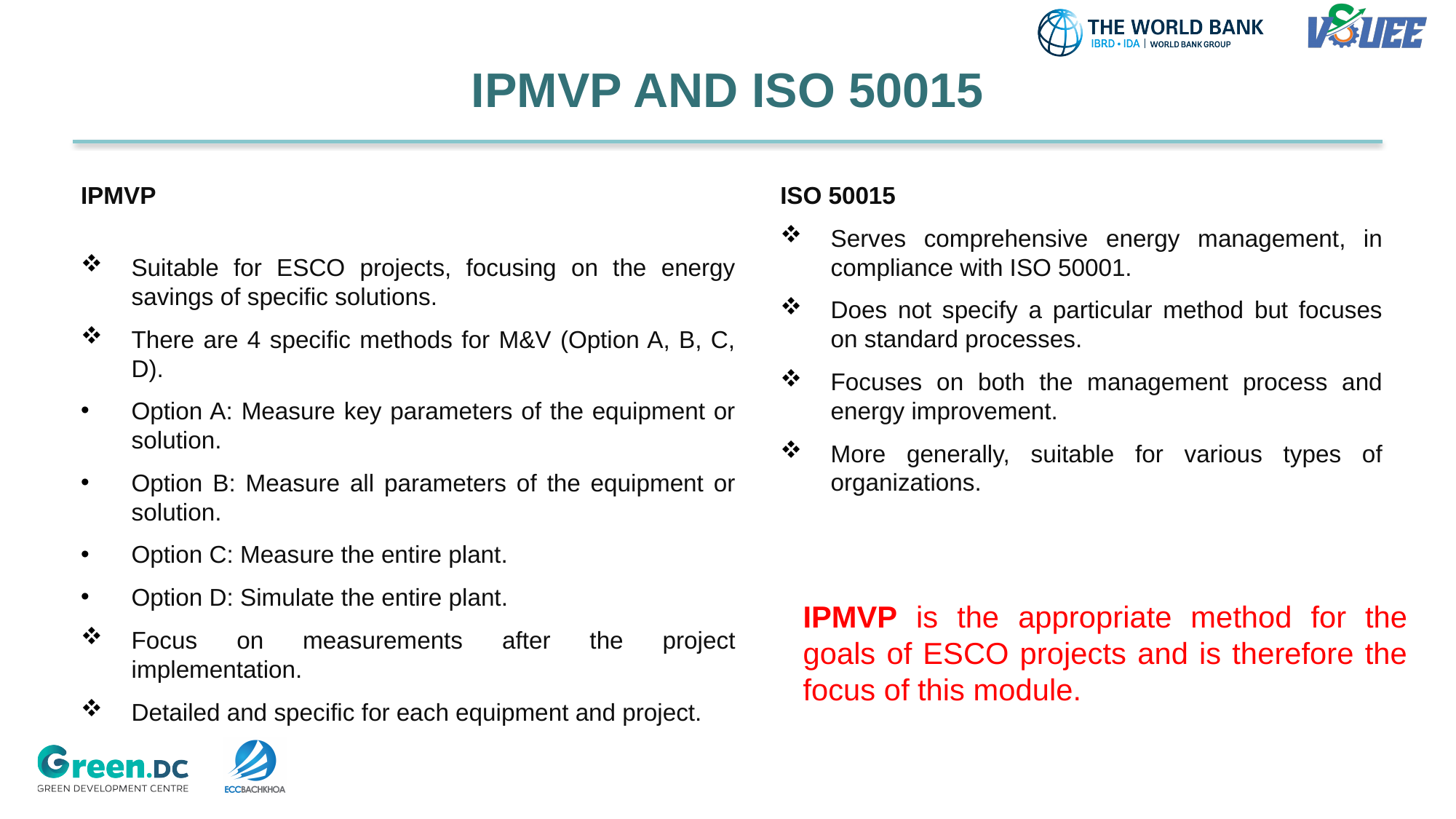

# IPMVP AND ISO 50015
IPMVP

Suitable for ESCO projects, focusing on the energy savings of specific solutions.
There are 4 specific methods for M&V (Option A, B, C, D).
Option A: Measure key parameters of the equipment or solution.
Option B: Measure all parameters of the equipment or solution.
Option C: Measure the entire plant.
Option D: Simulate the entire plant.
Focus on measurements after the project implementation.
Detailed and specific for each equipment and project.
ISO 50015
Serves comprehensive energy management, in compliance with ISO 50001.
Does not specify a particular method but focuses on standard processes.
Focuses on both the management process and energy improvement.
More generally, suitable for various types of organizations.

IPMVP is the appropriate method for the goals of ESCO projects and is therefore the focus of this module.